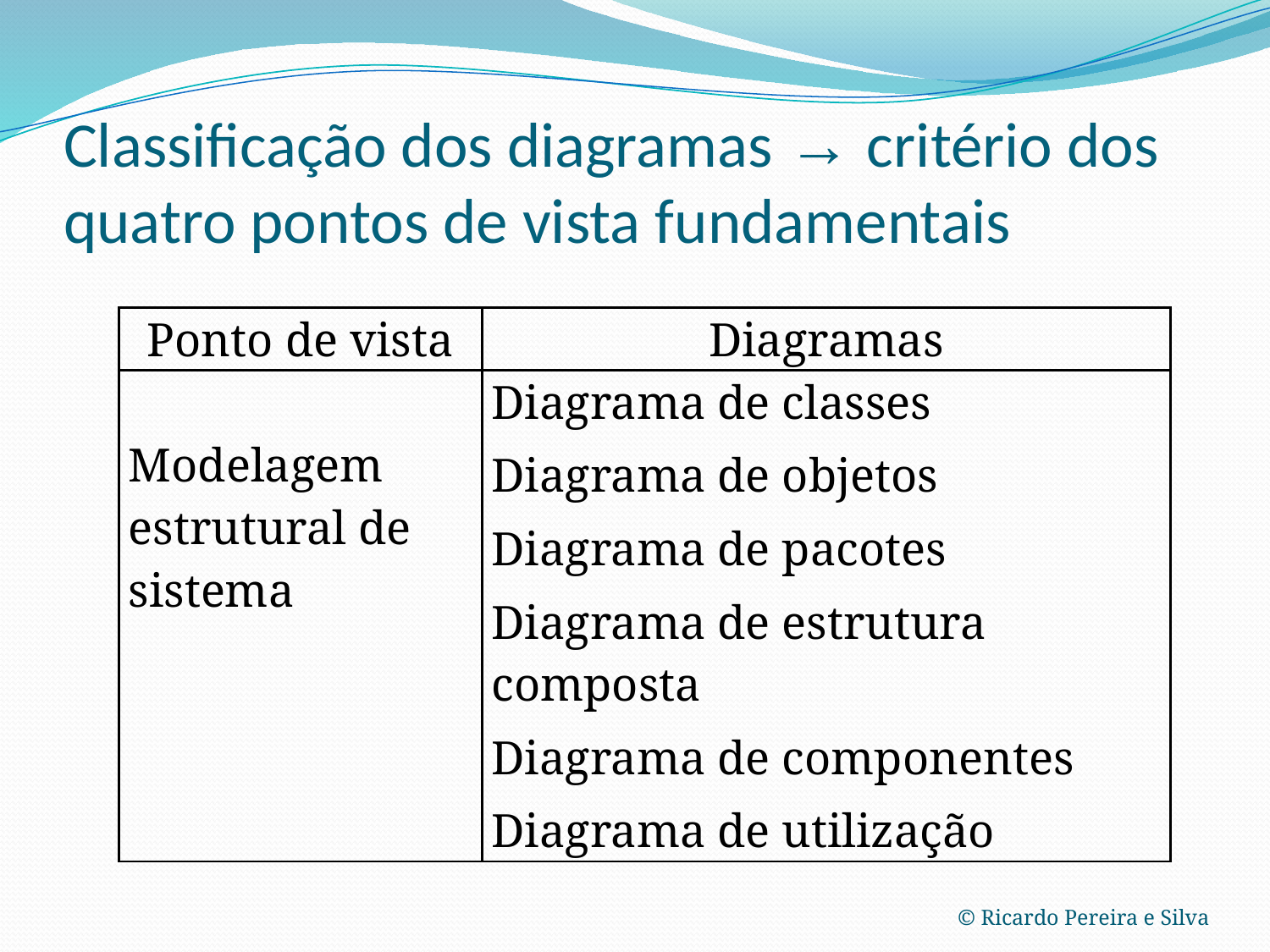

# Classificação dos diagramas → critério dos quatro pontos de vista fundamentais
| Ponto de vista | Diagramas |
| --- | --- |
| Modelagem estrutural de sistema | Diagrama de classes Diagrama de objetos Diagrama de pacotes Diagrama de estrutura composta Diagrama de componentes Diagrama de utilização |
© Ricardo Pereira e Silva